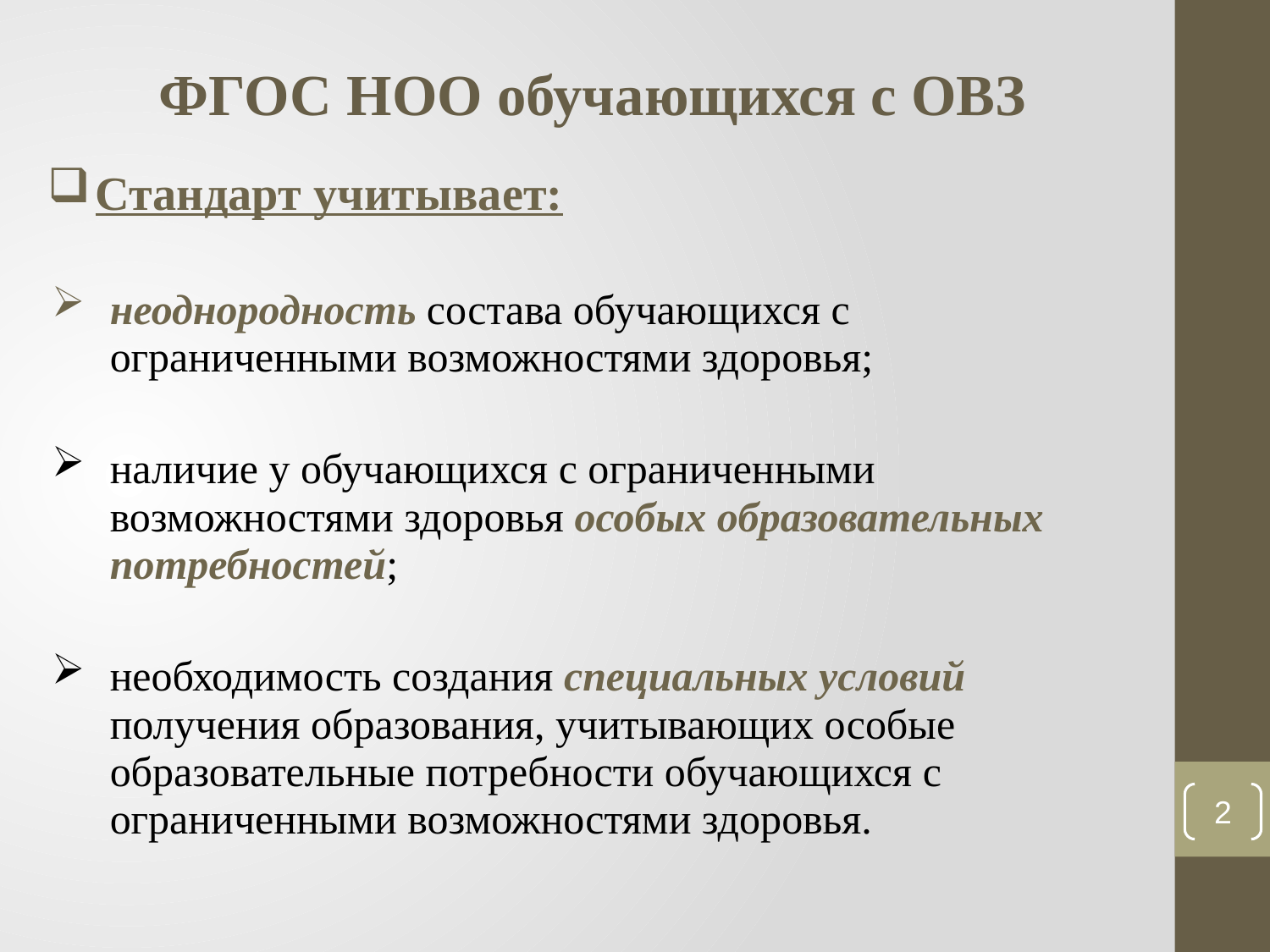

# ФГОС НОО обучающихся с ОВЗ
Стандарт учитывает:

неоднородность состава обучающихся с ограниченными возможностями здоровья;

наличие у обучающихся с ограниченными возможностями здоровья особых образовательных потребностей;

необходимость создания специальных условий получения образования, учитывающих особые образовательные потребности обучающихся с ограниченными возможностями здоровья.

2